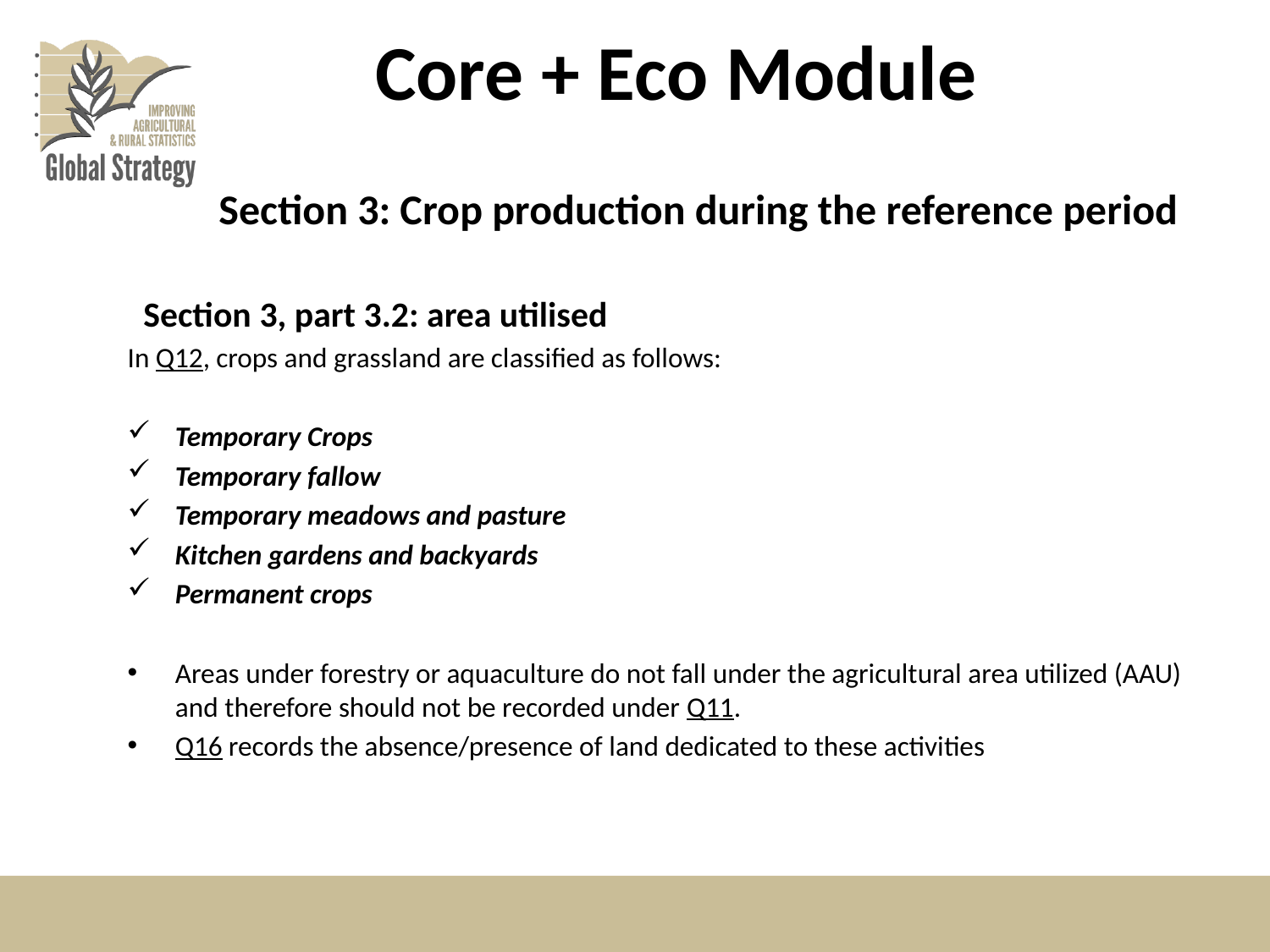

Core + Eco Module
# Section 3: Crop production during the reference period
Section 3, part 3.2: area utilised
In Q12, crops and grassland are classified as follows:

Temporary Crops
Temporary fallow
Temporary meadows and pasture
Kitchen gardens and backyards
Permanent crops

Areas under forestry or aquaculture do not fall under the agricultural area utilized (AAU) and therefore should not be recorded under Q11.
Q16 records the absence/presence of land dedicated to these activities